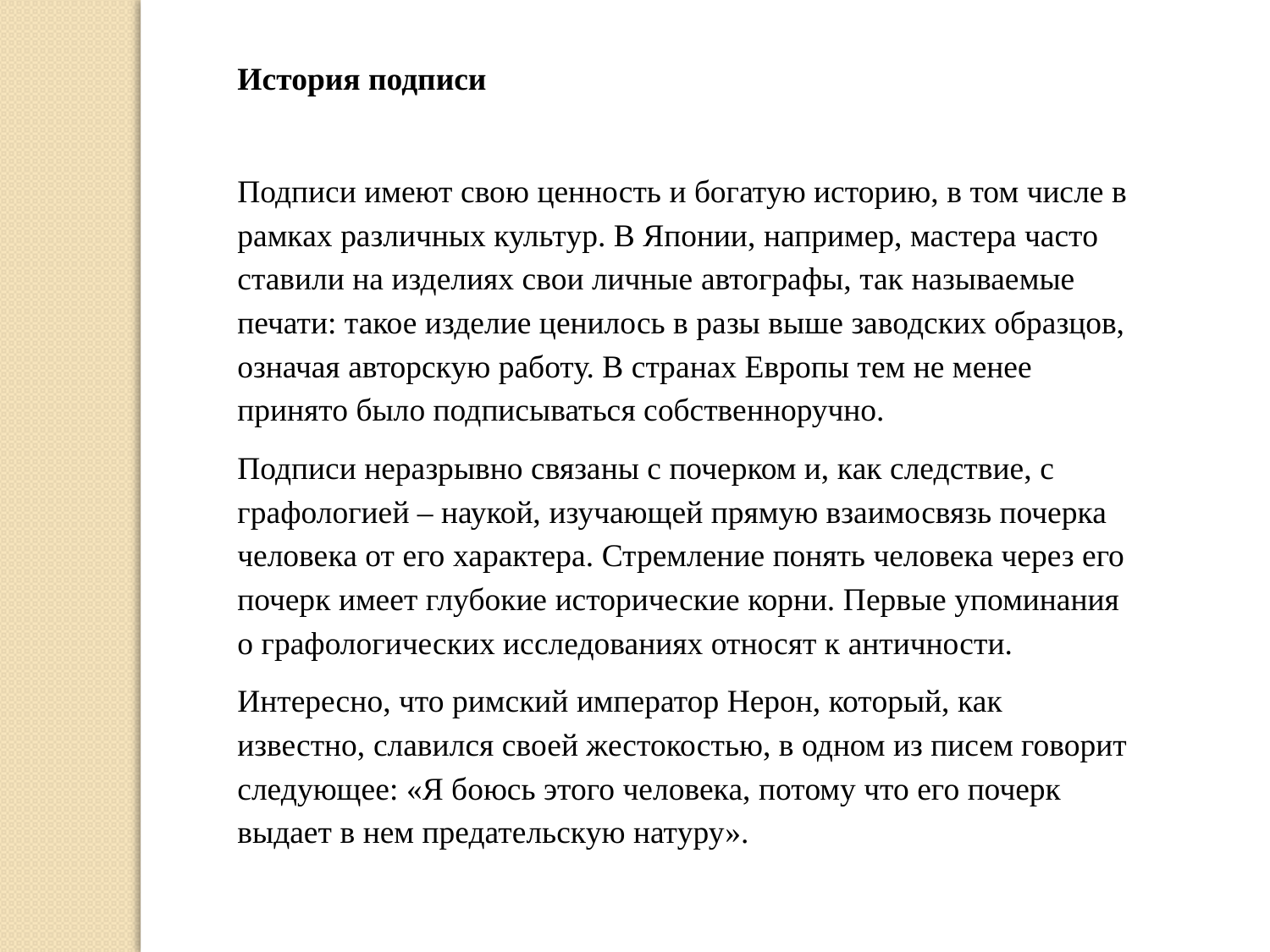

История подписи

Подписи имеют свою ценность и богатую историю, в том числе в рамках различных культур. В Японии, например, мастера часто ставили на изделиях свои личные автографы, так называемые печати: такое изделие ценилось в разы выше заводских образцов, означая авторскую работу. В странах Европы тем не менее принято было подписываться собственноручно.
Подписи неразрывно связаны с почерком и, как следствие, с графологией – наукой, изучающей прямую взаимосвязь почерка человека от его характера. Стремление понять человека через его почерк имеет глубокие исторические корни. Первые упоминания о графологических исследованиях относят к античности.
Интересно, что римский император Нерон, который, как известно, славился своей жестокостью, в одном из писем говорит следующее: «Я боюсь этого человека, потому что его почерк выдает в нем предательскую натуру».